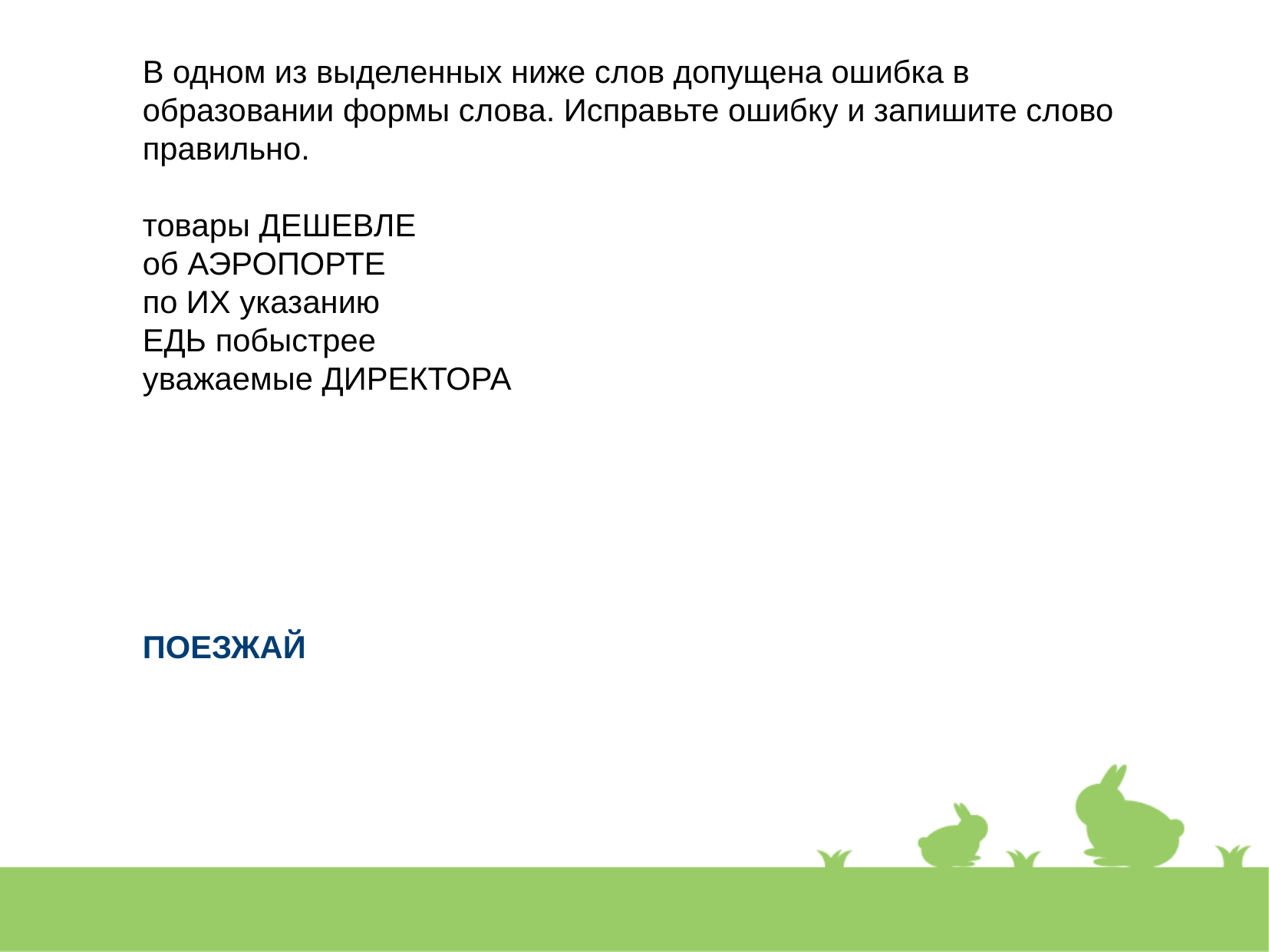

В одном из выделенных ниже слов допущена ошибка в образовании формы слова. Исправьте ошибку и запишите слово правильно.

товары ДЕШЕВЛЕ
об АЭРОПОРТЕ
по ИХ указанию
ЕДЬ побыстрее
уважаемые ДИРЕКТОРА

ПОЕЗЖАЙ